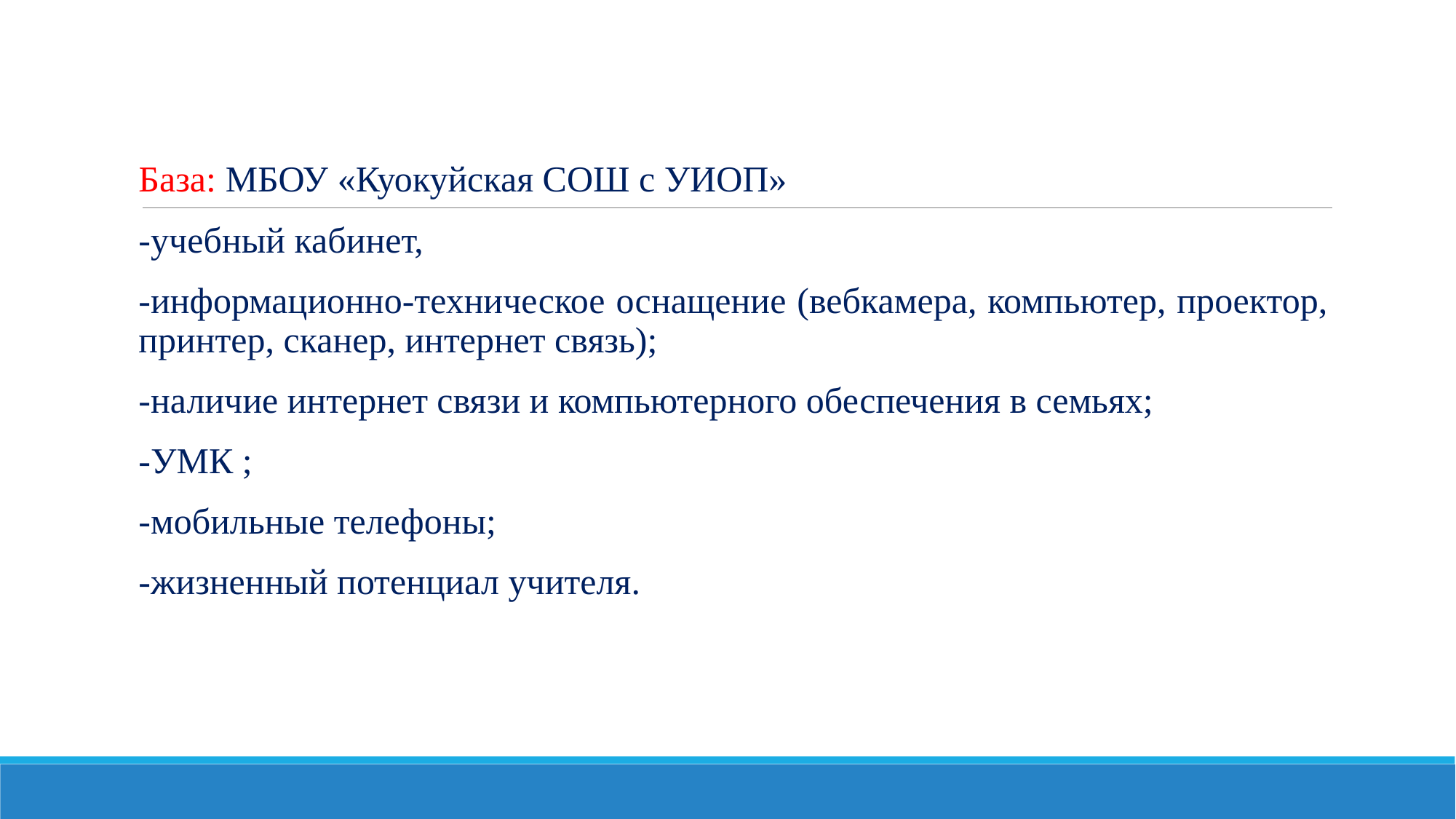

База: МБОУ «Куокуйская СОШ с УИОП»
-учебный кабинет,
-информационно-техническое оснащение (вебкамера, компьютер, проектор, принтер, сканер, интернет связь);
-наличие интернет связи и компьютерного обеспечения в семьях;
-УМК ;
-мобильные телефоны;
-жизненный потенциал учителя.